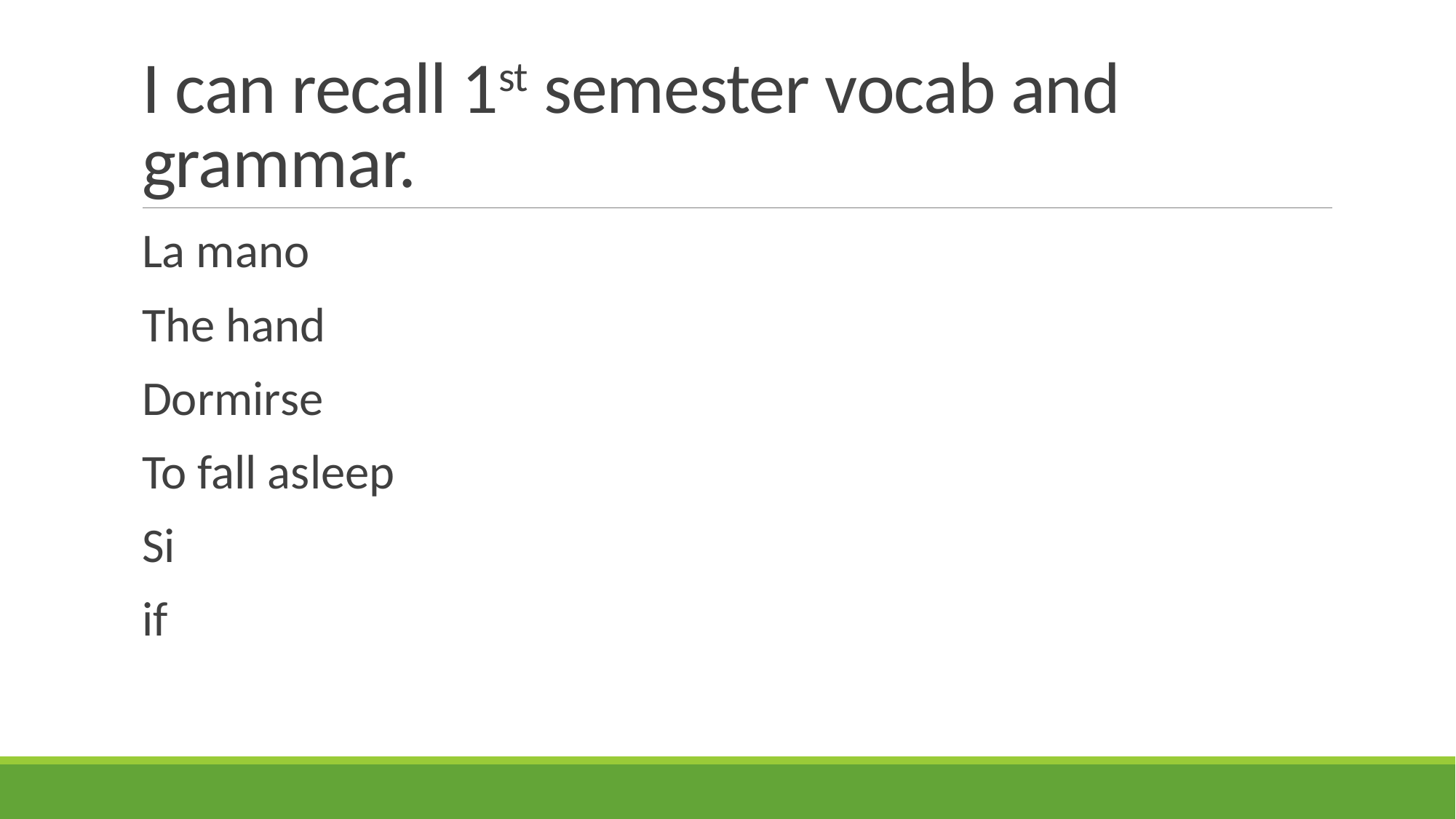

# I can recall 1st semester vocab and grammar.
La mano
The hand
Dormirse
To fall asleep
Si
if